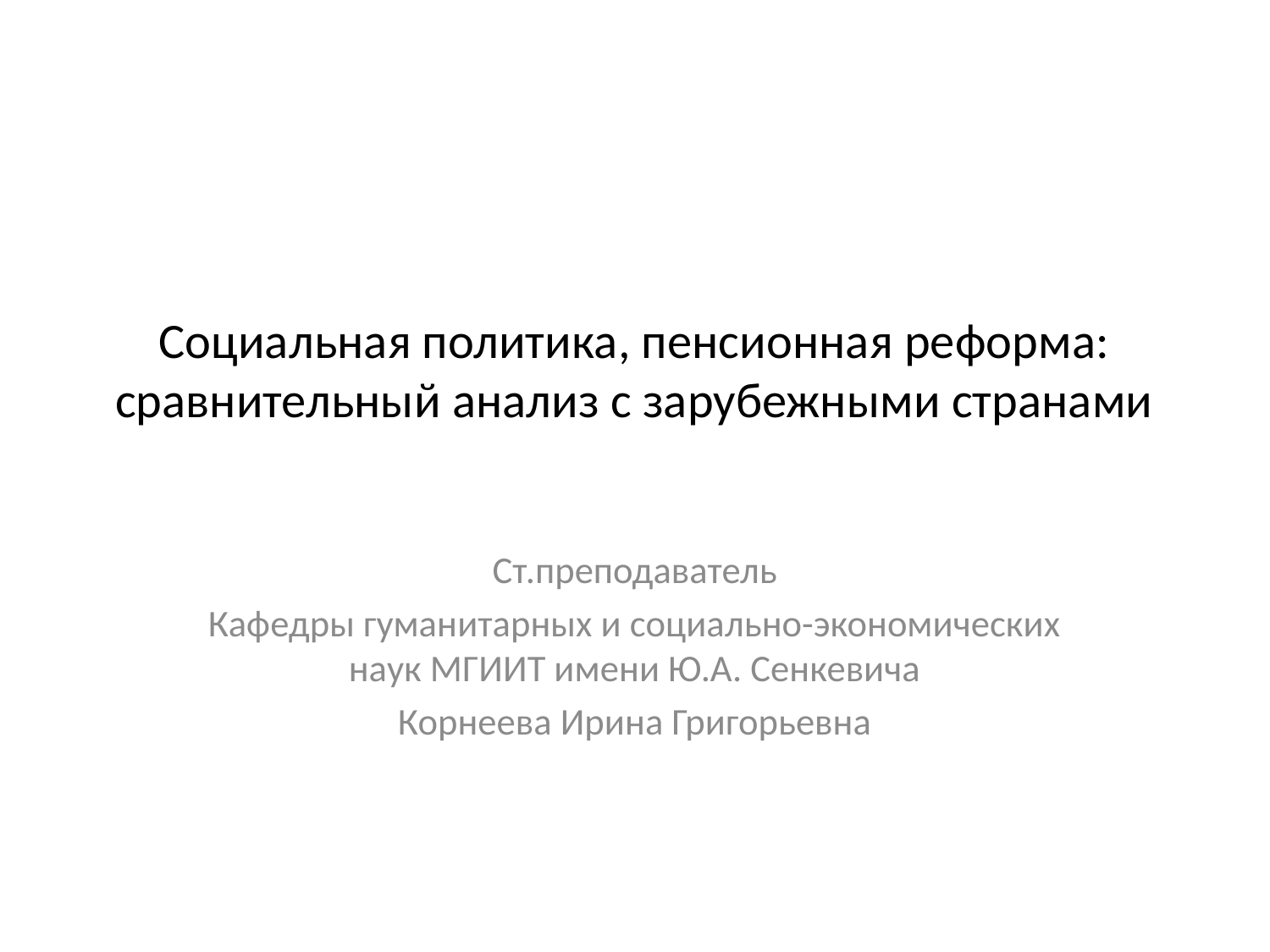

# Социальная политика, пенсионная реформа: сравнительный анализ с зарубежными странами
Ст.преподаватель
Кафедры гуманитарных и социально-экономических наук МГИИТ имени Ю.А. Сенкевича
Корнеева Ирина Григорьевна